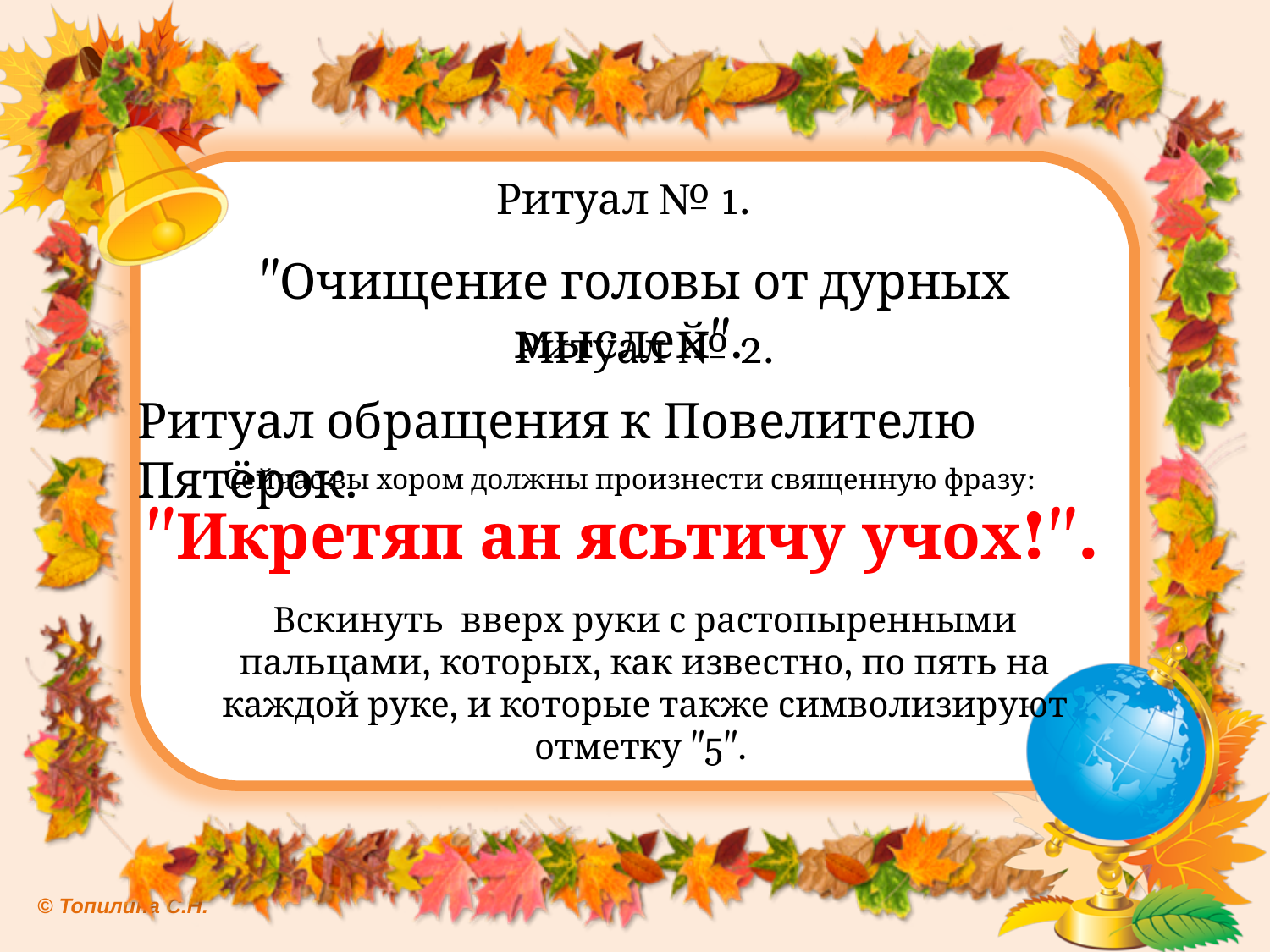

Ритуал № 1.
"Очищение головы от дурных мыслей".
Ритуал № 2.
Ритуал обращения к Повелителю Пятёрок.
Сейчас вы хором должны произнести священную фразу: "Икретяп ан ясьтичу учох!".
Вскинуть  вверх руки с растопыренными пальцами, которых, как известно, по пять на каждой руке, и которые также символизируют отметку "5".